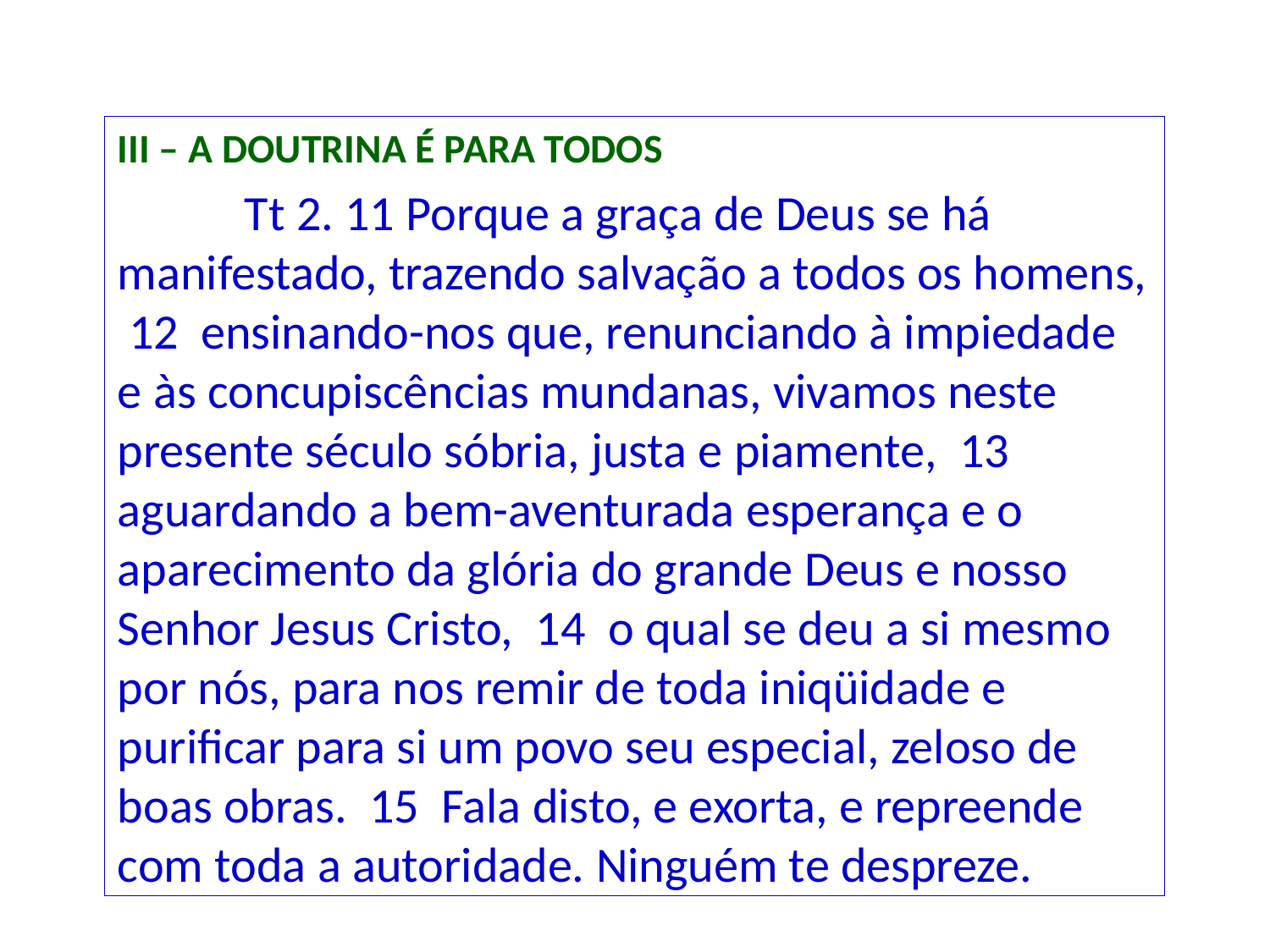

III – A DOUTRINA É PARA TODOS
	Tt 2. 11 Porque a graça de Deus se há manifestado, trazendo salvação a todos os homens,  12  ensinando-nos que, renunciando à impiedade e às concupiscências mundanas, vivamos neste presente século sóbria, justa e piamente,  13  aguardando a bem-aventurada esperança e o aparecimento da glória do grande Deus e nosso Senhor Jesus Cristo,  14  o qual se deu a si mesmo por nós, para nos remir de toda iniqüidade e purificar para si um povo seu especial, zeloso de boas obras.  15  Fala disto, e exorta, e repreende com toda a autoridade. Ninguém te despreze.